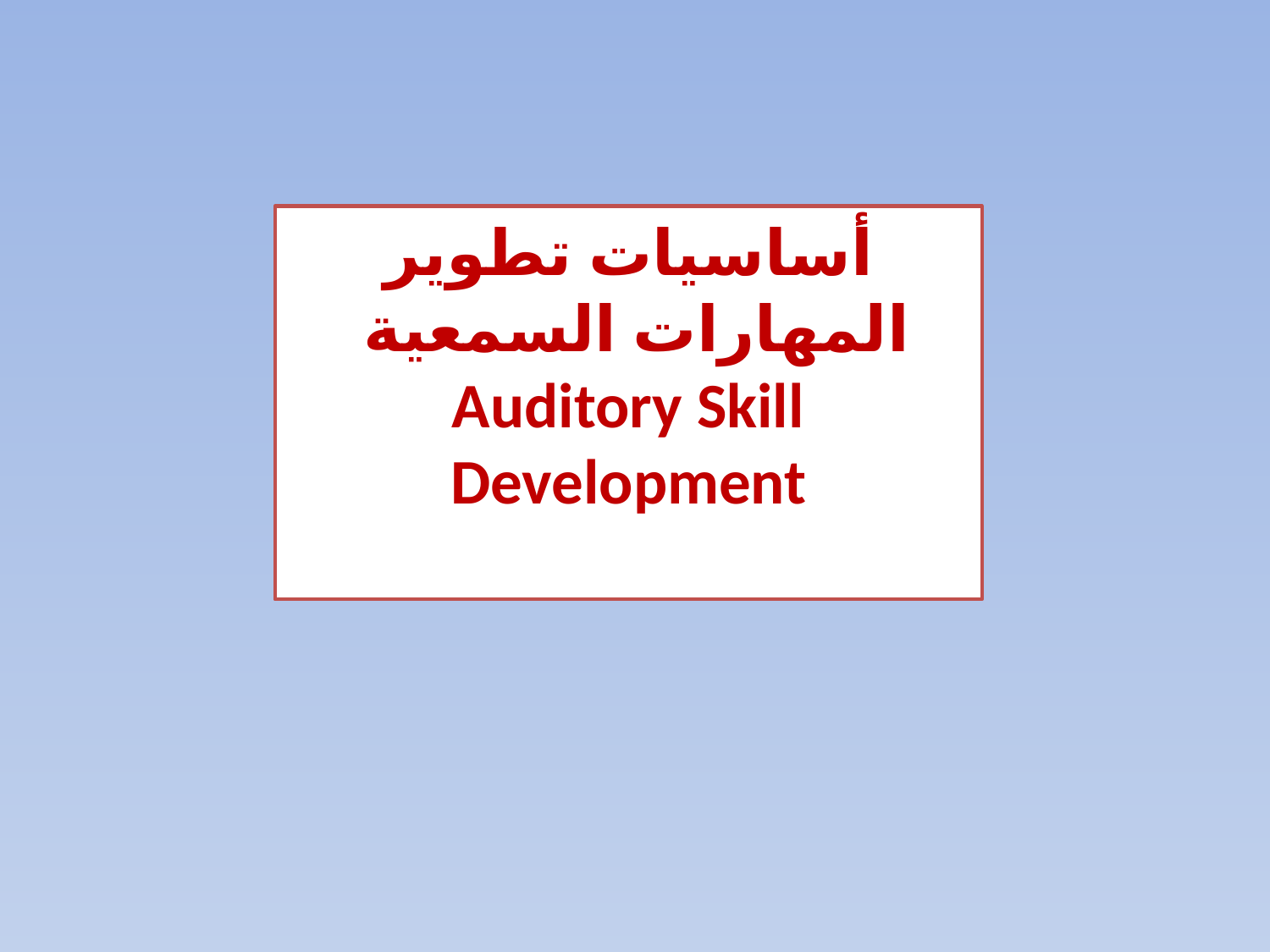

أساسيات تطوير المهارات السمعية
Auditory Skill Development